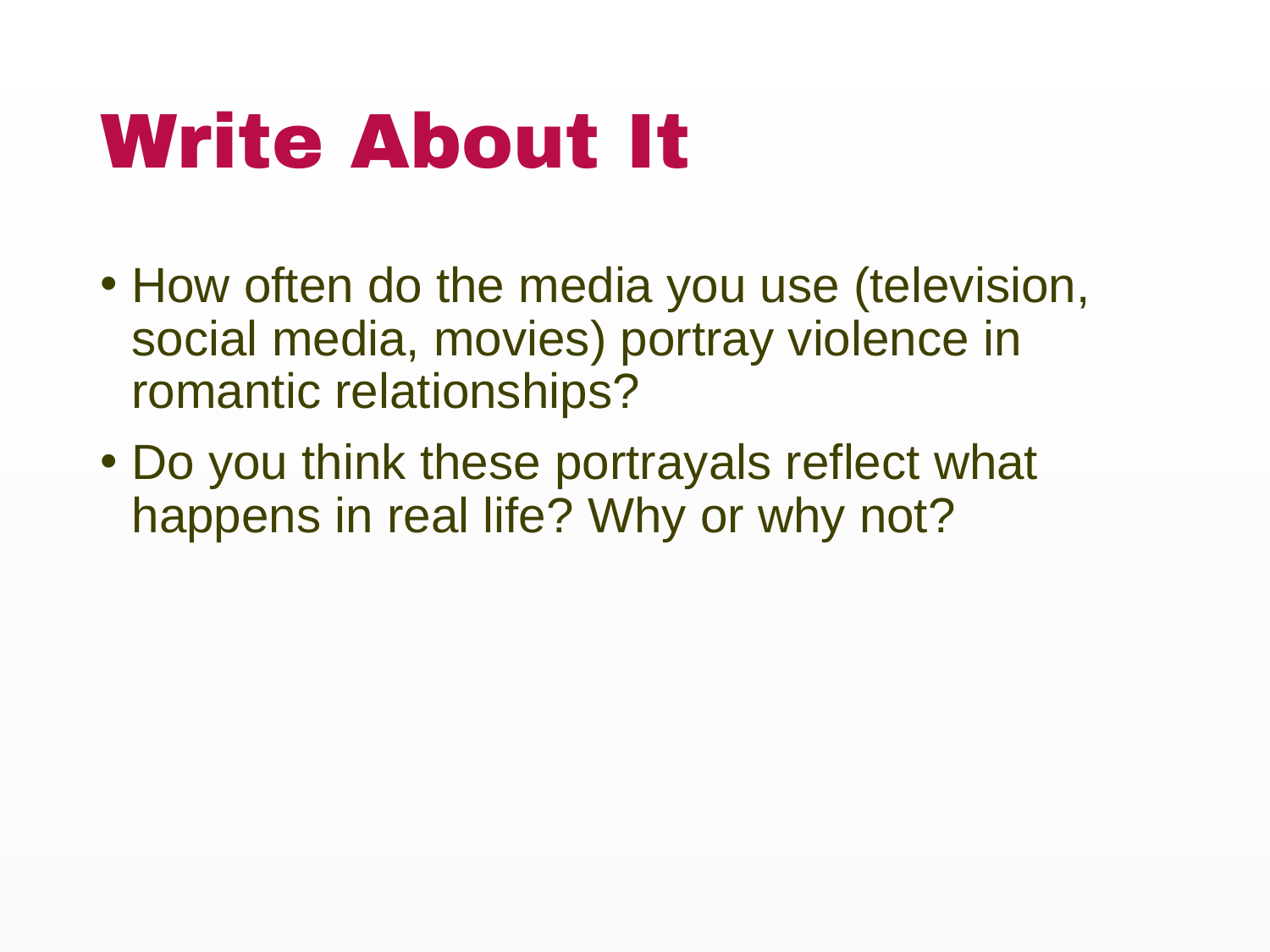

# Write About It
How often do the media you use (television, social media, movies) portray violence in romantic relationships?
Do you think these portrayals reflect what happens in real life? Why or why not?